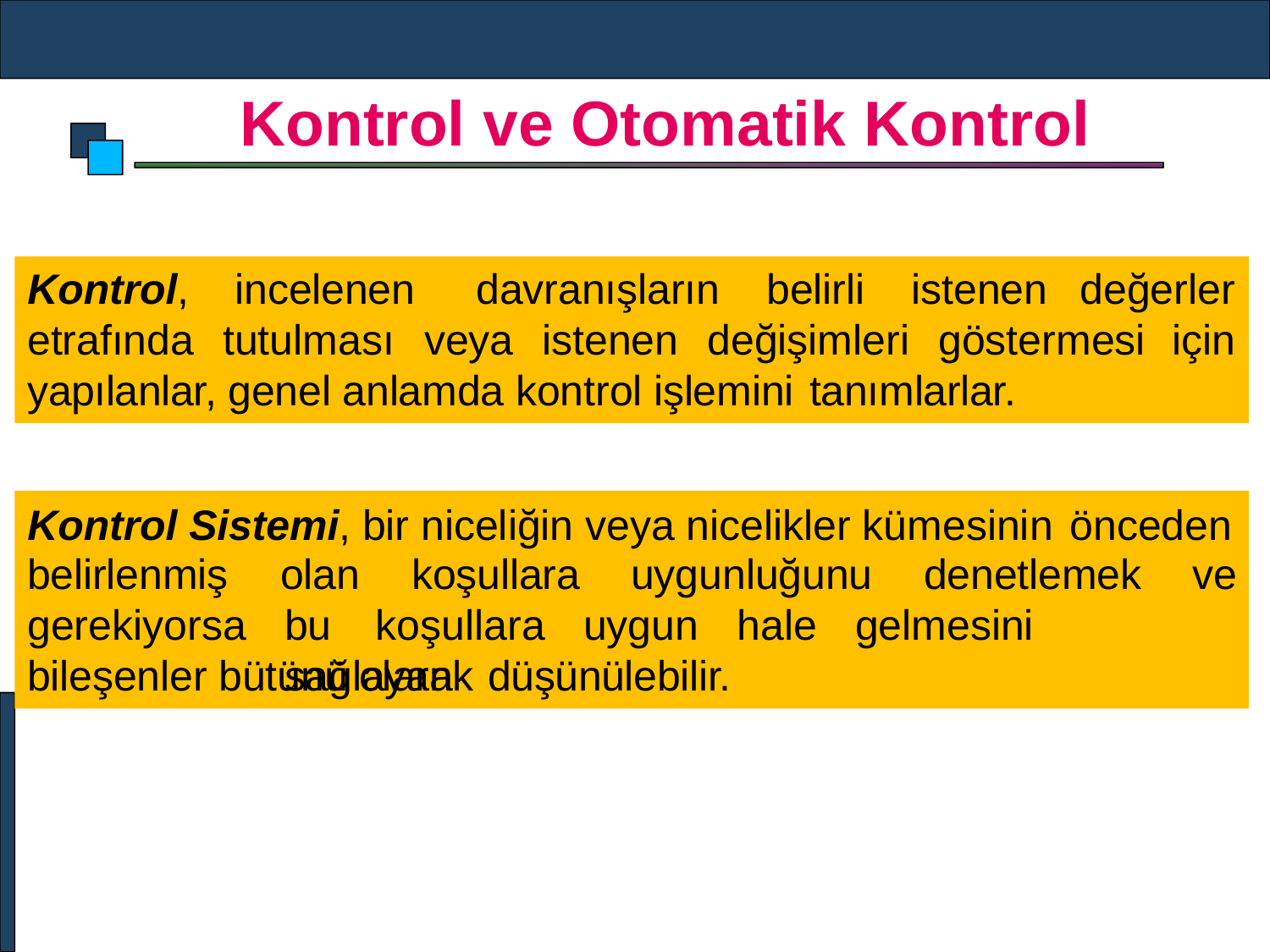

# Kontrol ve Otomatik Kontrol

Kontrol,
etrafında
incelenen	davranışların	belirli	istenen
tutulması	veya	istenen	değişimleri	göstermesi
değerler
için
yapılanlar, genel anlamda kontrol işlemini tanımlarlar.

Kontrol Sistemi, bir niceliğin veya nicelikler kümesinin önceden

belirlenmiş
gerekiyorsa
olan	koşullara	uygunluğunu	denetlemek	ve
bu	koşullara	uygun	hale	gelmesini	sağlayan
bileşenler bütünü olarak düşünülebilir.